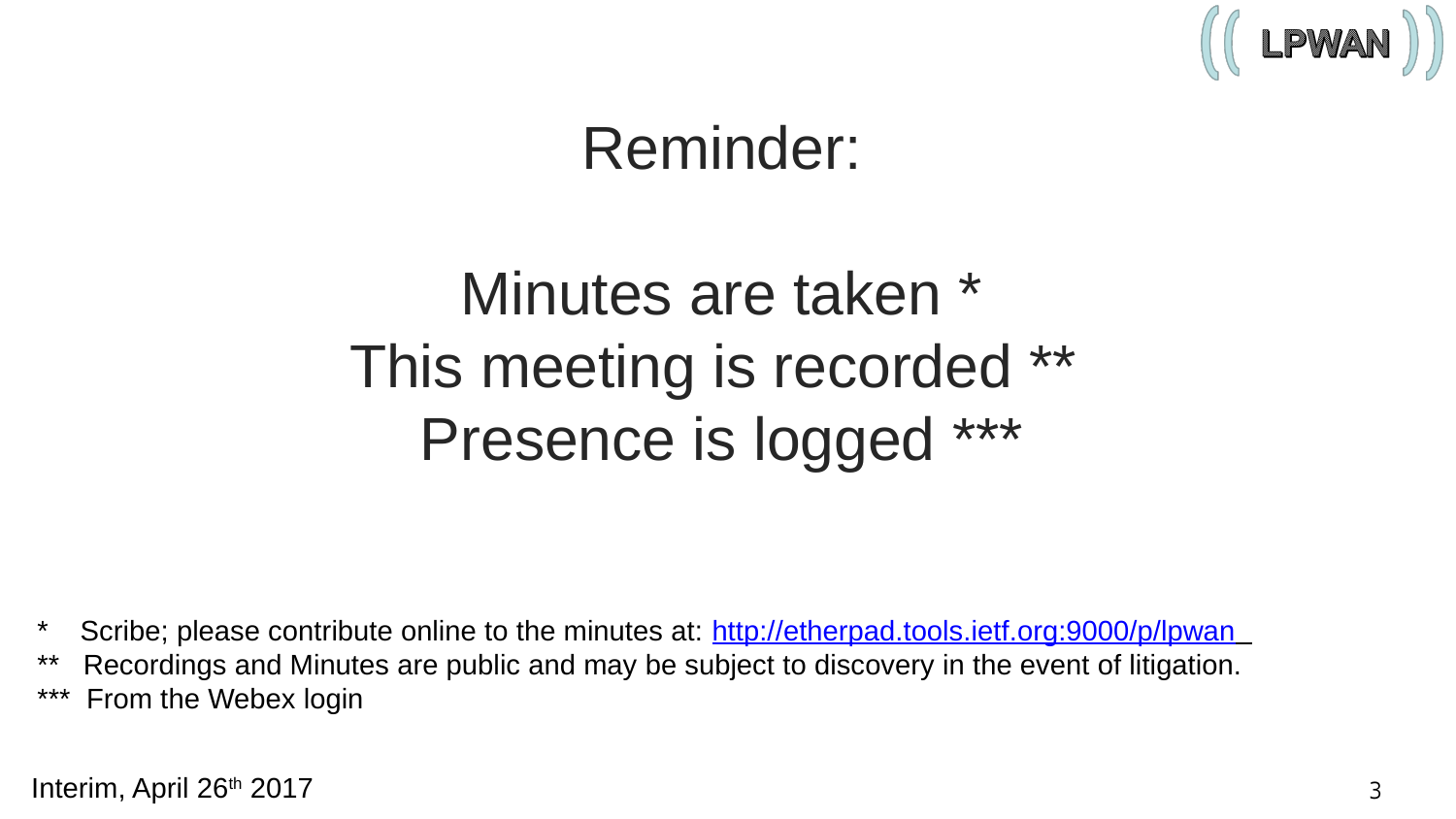

Reminder:
Minutes are taken *
This meeting is recorded **
Presence is logged ***
*    Scribe; please contribute online to the minutes at: http://etherpad.tools.ietf.org:9000/p/lpwan
**   Recordings and Minutes are public and may be subject to discovery in the event of litigation.
***  From the Webex login
3